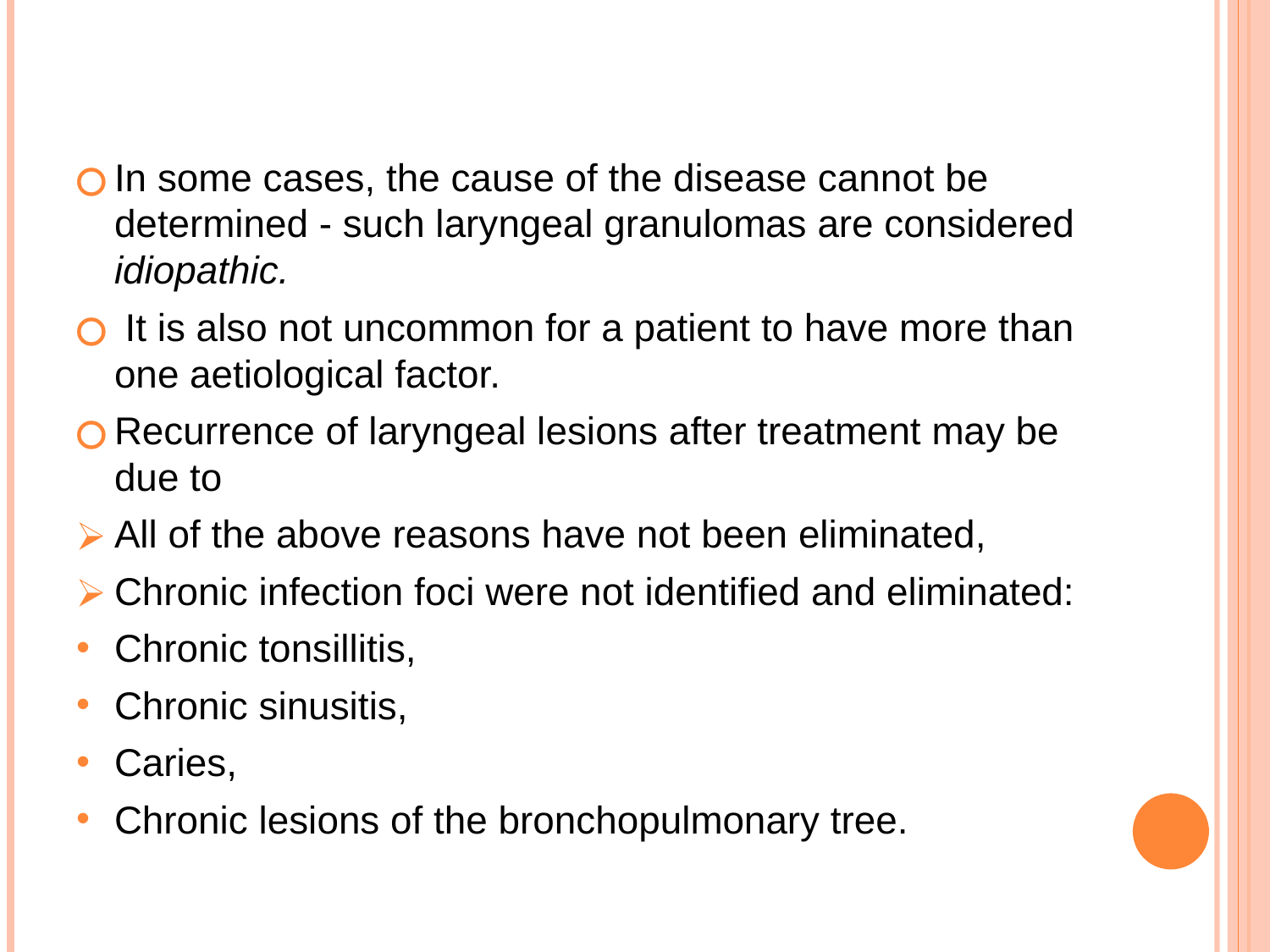

#
In some cases, the cause of the disease cannot be determined - such laryngeal granulomas are considered idiopathic.
 It is also not uncommon for a patient to have more than one aetiological factor.
Recurrence of laryngeal lesions after treatment may be due to
All of the above reasons have not been eliminated,
Chronic infection foci were not identified and eliminated:
Chronic tonsillitis,
Chronic sinusitis,
Caries,
Chronic lesions of the bronchopulmonary tree.